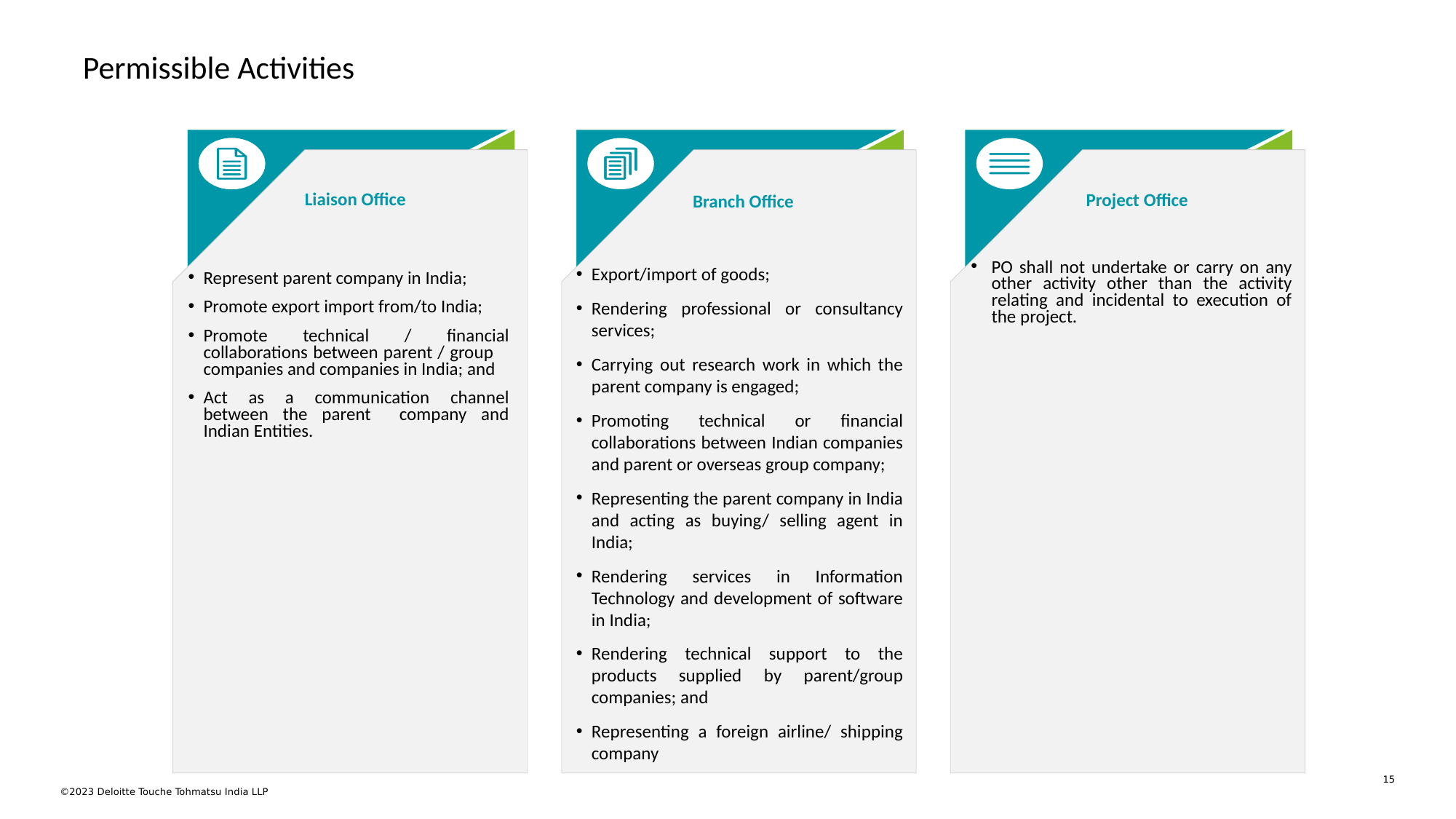

# Permissible Activities

Liaison Office
Project Office
Branch Office

PO shall not undertake or carry on any other activity other than the activity relating and incidental to execution of the project.
Export/import of goods;
Rendering professional or consultancy services;
Carrying out research work in which the parent company is engaged;
Promoting technical or financial collaborations between Indian companies and parent or overseas group company;
Representing the parent company in India and acting as buying/ selling agent in India;
Rendering services in Information Technology and development of software in India;
Rendering technical support to the products supplied by parent/group companies; and
Representing a foreign airline/ shipping company
Represent parent company in India;
Promote export import from/to India;
Promote technical / financial collaborations between parent / group    companies and companies in India; and
Act as a communication channel between the parent  company and Indian Entities.